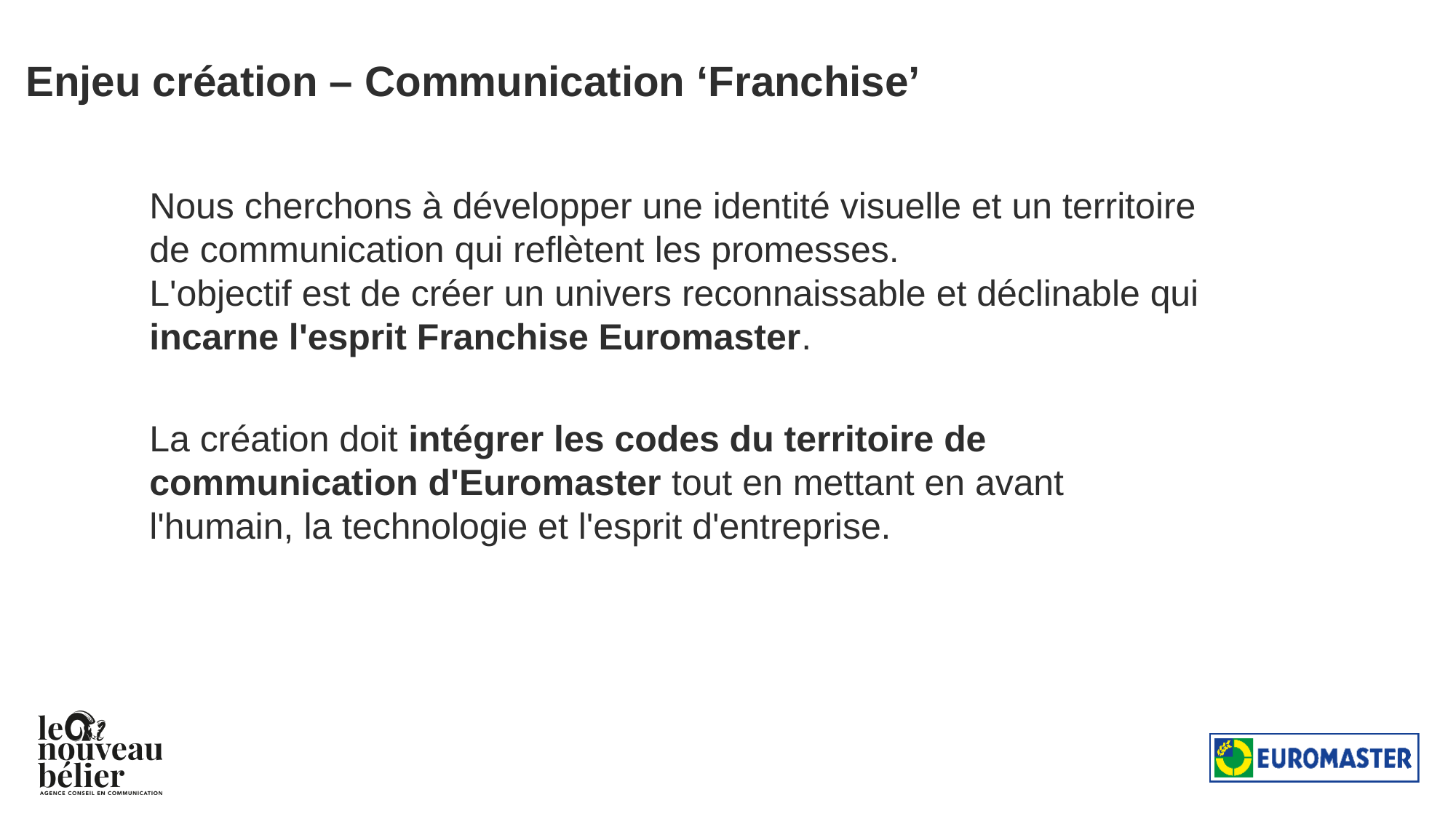

Enjeu création – Communication ‘Franchise’
Nous cherchons à développer une identité visuelle et un territoire de communication qui reflètent les promesses.
L'objectif est de créer un univers reconnaissable et déclinable qui incarne l'esprit Franchise Euromaster.

La création doit intégrer les codes du territoire de communication d'Euromaster tout en mettant en avant l'humain, la technologie et l'esprit d'entreprise.